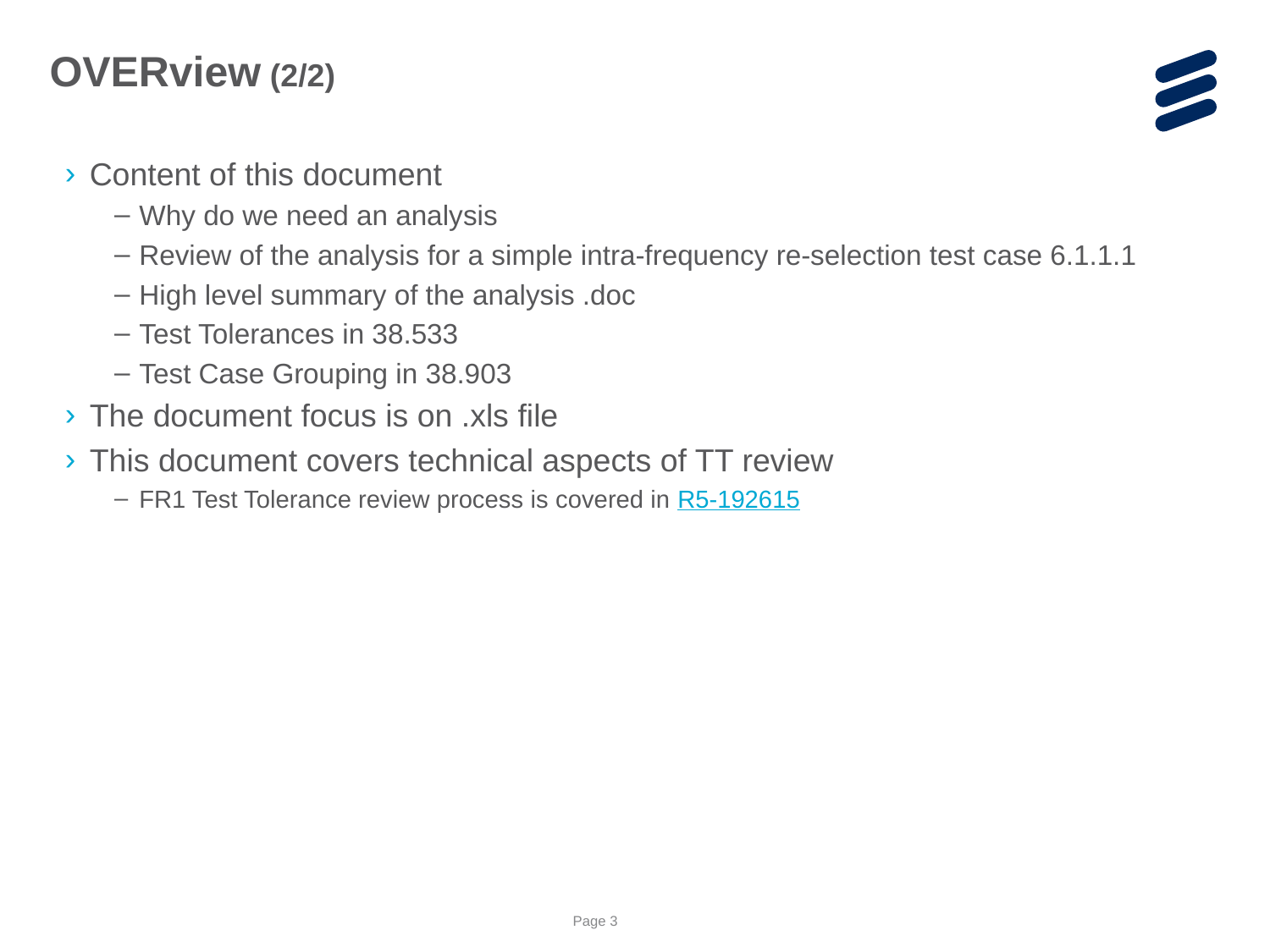

OVERview (2/2)
Content of this document
Why do we need an analysis
Review of the analysis for a simple intra-frequency re-selection test case 6.1.1.1
High level summary of the analysis .doc
Test Tolerances in 38.533
Test Case Grouping in 38.903
The document focus is on .xls file
This document covers technical aspects of TT review
FR1 Test Tolerance review process is covered in R5-192615